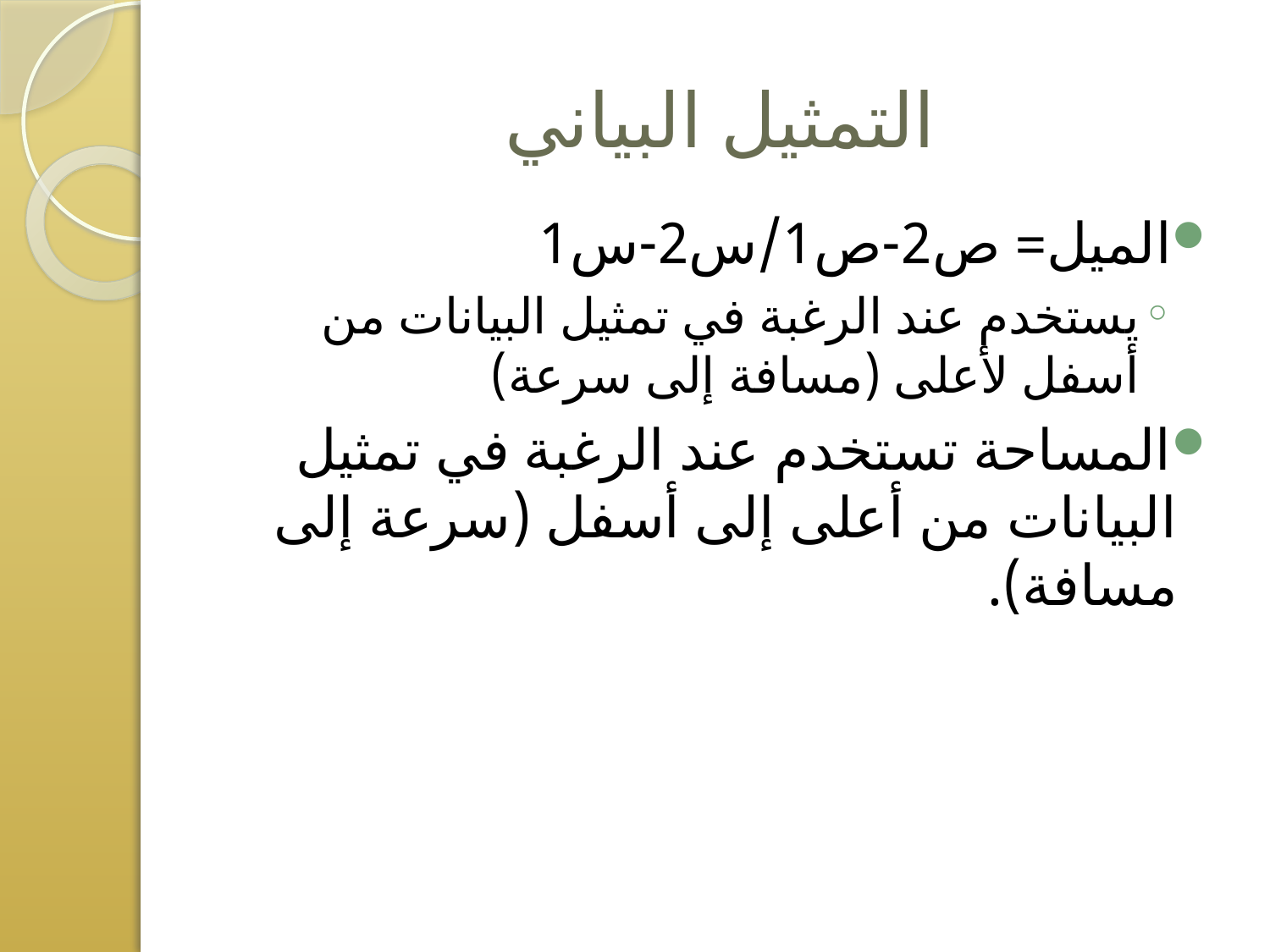

# التمثيل البياني
الميل= ص2-ص1/س2-س1
يستخدم عند الرغبة في تمثيل البيانات من أسفل لأعلى (مسافة إلى سرعة)
المساحة تستخدم عند الرغبة في تمثيل البيانات من أعلى إلى أسفل (سرعة إلى مسافة).